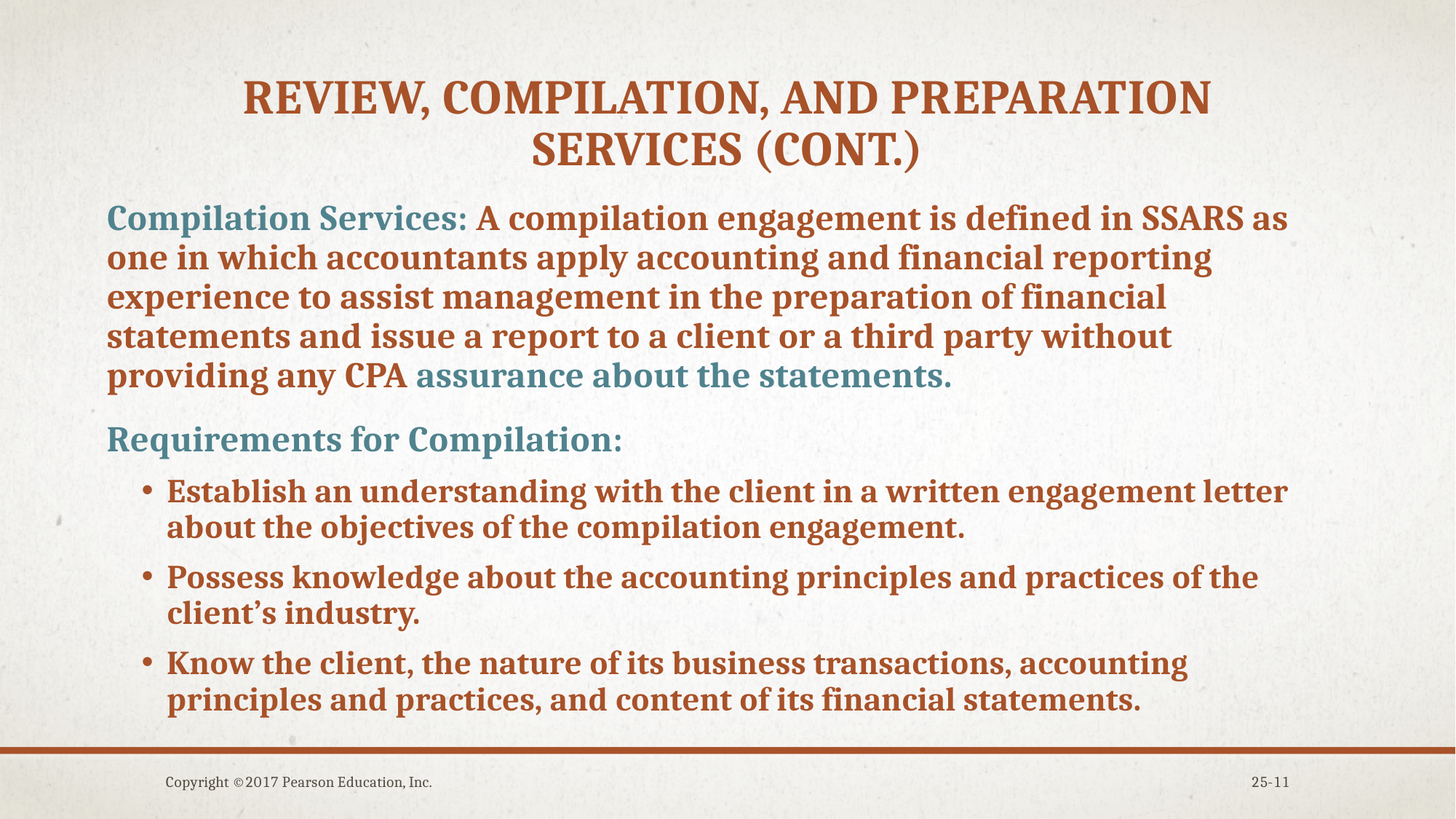

# Review, compilation, and preparation services (cont.)
Compilation Services: A compilation engagement is defined in SSARS as one in which accountants apply accounting and financial reporting experience to assist management in the preparation of financial statements and issue a report to a client or a third party without providing any CPA assurance about the statements.
Requirements for Compilation:
Establish an understanding with the client in a written engagement letter about the objectives of the compilation engagement.
Possess knowledge about the accounting principles and practices of the client’s industry.
Know the client, the nature of its business transactions, accounting principles and practices, and content of its financial statements.
Copyright ©2017 Pearson Education, Inc.
25-11